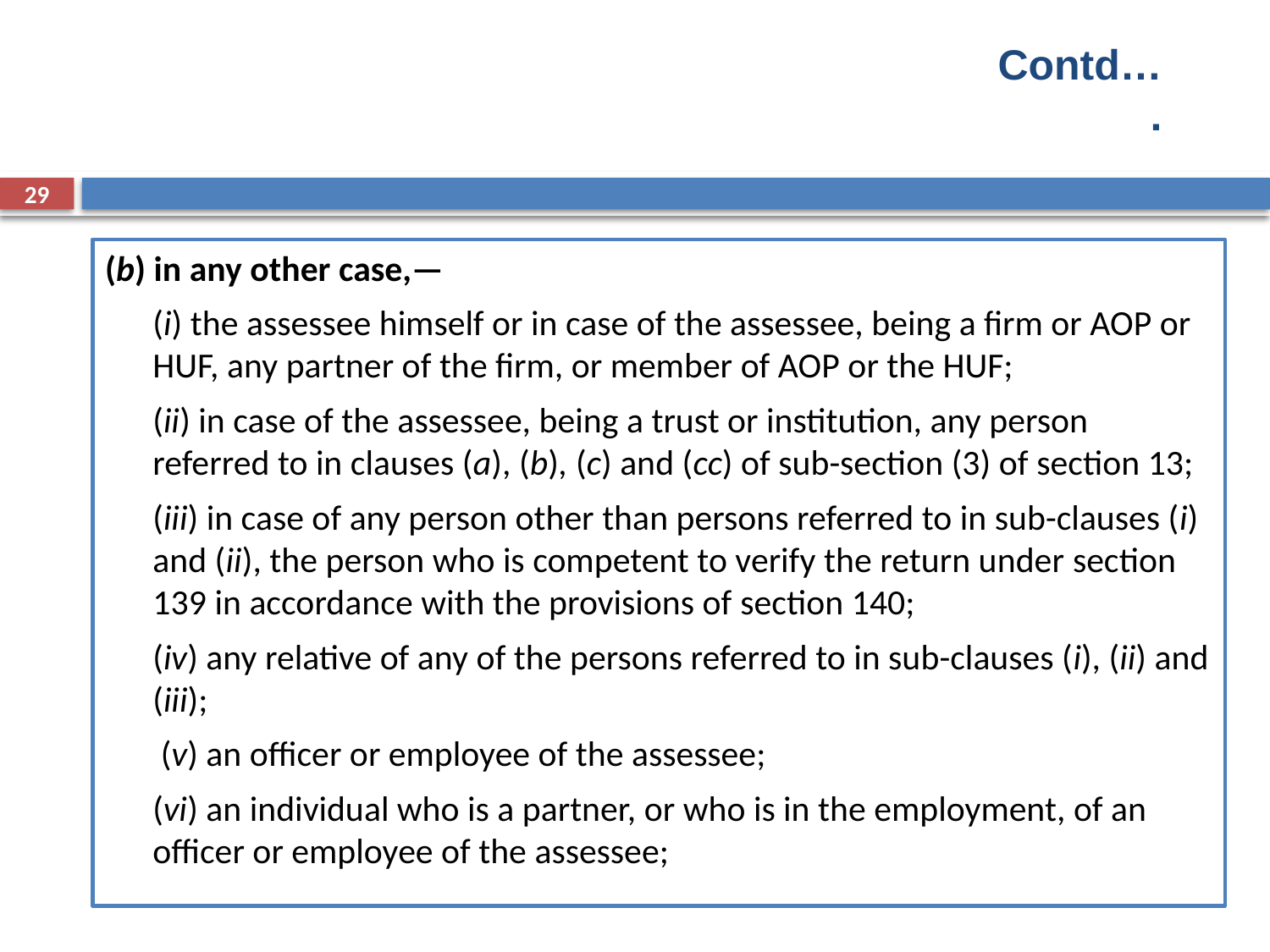

Contd….
29
(b) in any other case,—
(i) the assessee himself or in case of the assessee, being a firm or AOP or HUF, any partner of the firm, or member of AOP or the HUF;
(ii) in case of the assessee, being a trust or institution, any person referred to in clauses (a), (b), (c) and (cc) of sub-section (3) of section 13;
(iii) in case of any person other than persons referred to in sub-clauses (i) and (ii), the person who is competent to verify the return under section 139 in accordance with the provisions of section 140;
(iv) any relative of any of the persons referred to in sub-clauses (i), (ii) and (iii);
 (v) an officer or employee of the assessee;
(vi) an individual who is a partner, or who is in the employment, of an officer or employee of the assessee;